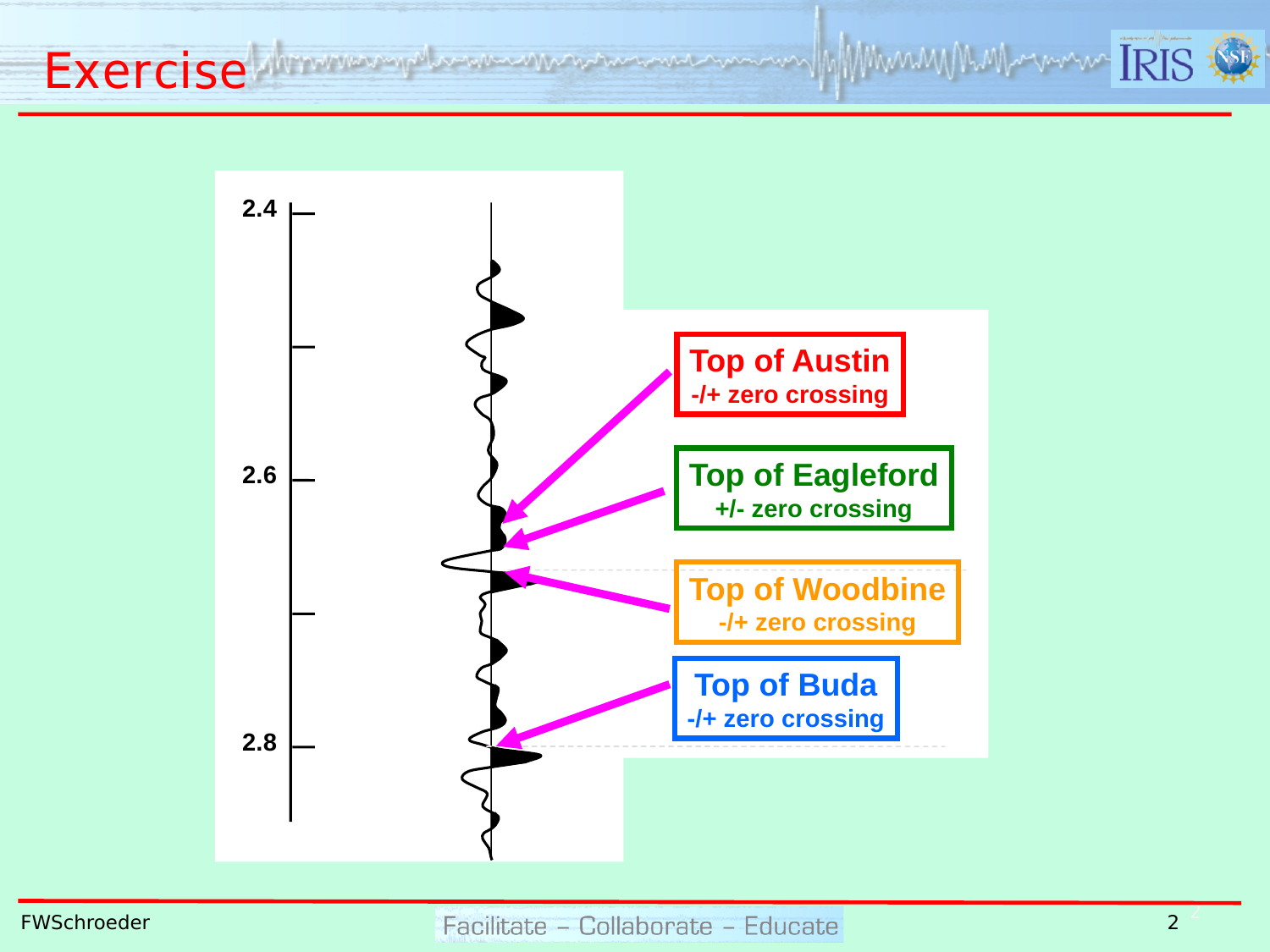

Exercise

2.4

Top of Austin
-/+ zero crossing

Top of Eagleford
+/- zero crossing

2.6

Top of Woodbine
-/+ zero crossing

Top of Buda
-/+ zero crossing

2.8